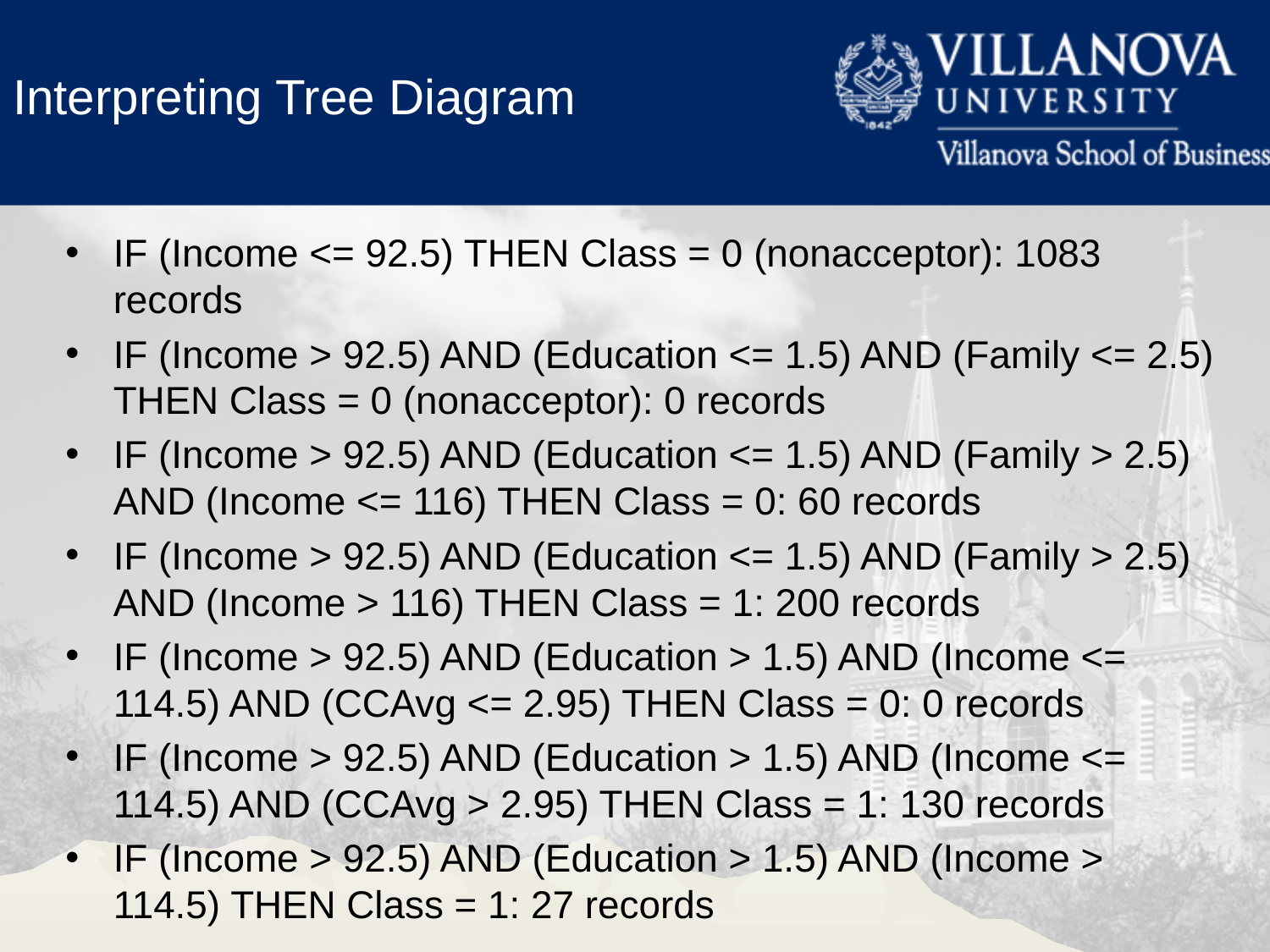

Interpreting Tree Diagram
IF (Income <= 92.5) THEN Class = 0 (nonacceptor): 1083 records
IF (Income > 92.5) AND (Education <= 1.5) AND (Family <= 2.5) THEN Class = 0 (nonacceptor): 0 records
IF (Income > 92.5) AND (Education <= 1.5) AND (Family > 2.5) AND (Income <= 116) THEN Class = 0: 60 records
IF (Income > 92.5) AND (Education <= 1.5) AND (Family > 2.5) AND (Income > 116) THEN Class = 1: 200 records
IF (Income > 92.5) AND (Education > 1.5) AND (Income <= 114.5) AND (CCAvg <= 2.95) THEN Class = 0: 0 records
IF (Income > 92.5) AND (Education > 1.5) AND (Income <= 114.5) AND (CCAvg > 2.95) THEN Class = 1: 130 records
IF (Income > 92.5) AND (Education > 1.5) AND (Income > 114.5) THEN Class = 1: 27 records